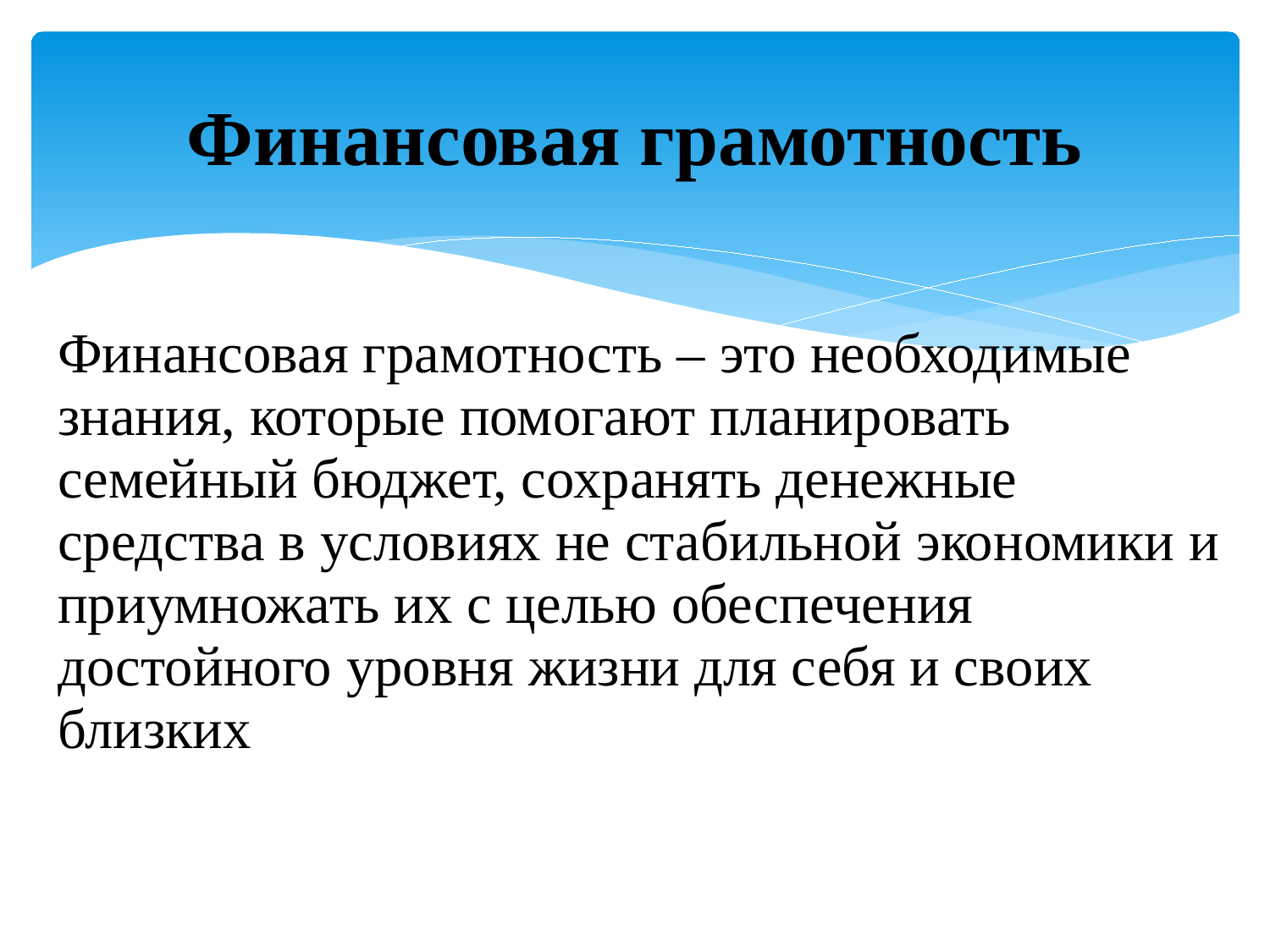

# Финансовая грамотность
Финансовая грамотность – это необходимые знания, которые помогают планировать семейный бюджет, сохранять денежные средства в условиях не стабильной экономики и приумножать их с целью обеспечения достойного уровня жизни для себя и своих близких